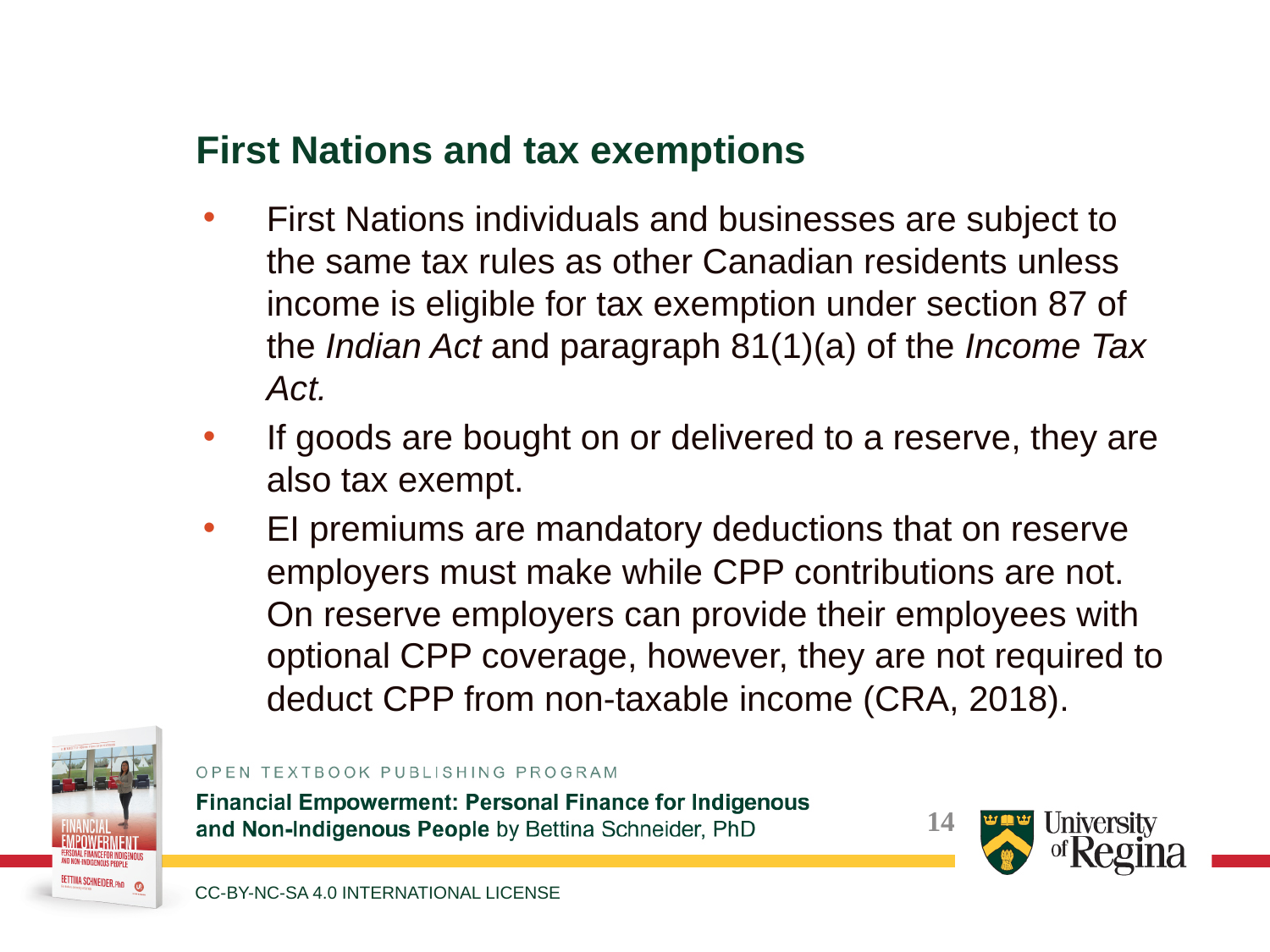

First Nations and tax exemptions
First Nations individuals and businesses are subject to the same tax rules as other Canadian residents unless income is eligible for tax exemption under section 87 of the Indian Act and paragraph 81(1)(a) of the Income Tax Act.
If goods are bought on or delivered to a reserve, they are also tax exempt.
EI premiums are mandatory deductions that on reserve employers must make while CPP contributions are not. On reserve employers can provide their employees with optional CPP coverage, however, they are not required to deduct CPP from non-taxable income (CRA, 2018).

CC-BY-NC-SA 4.0 INTERNATIONAL LICENSE